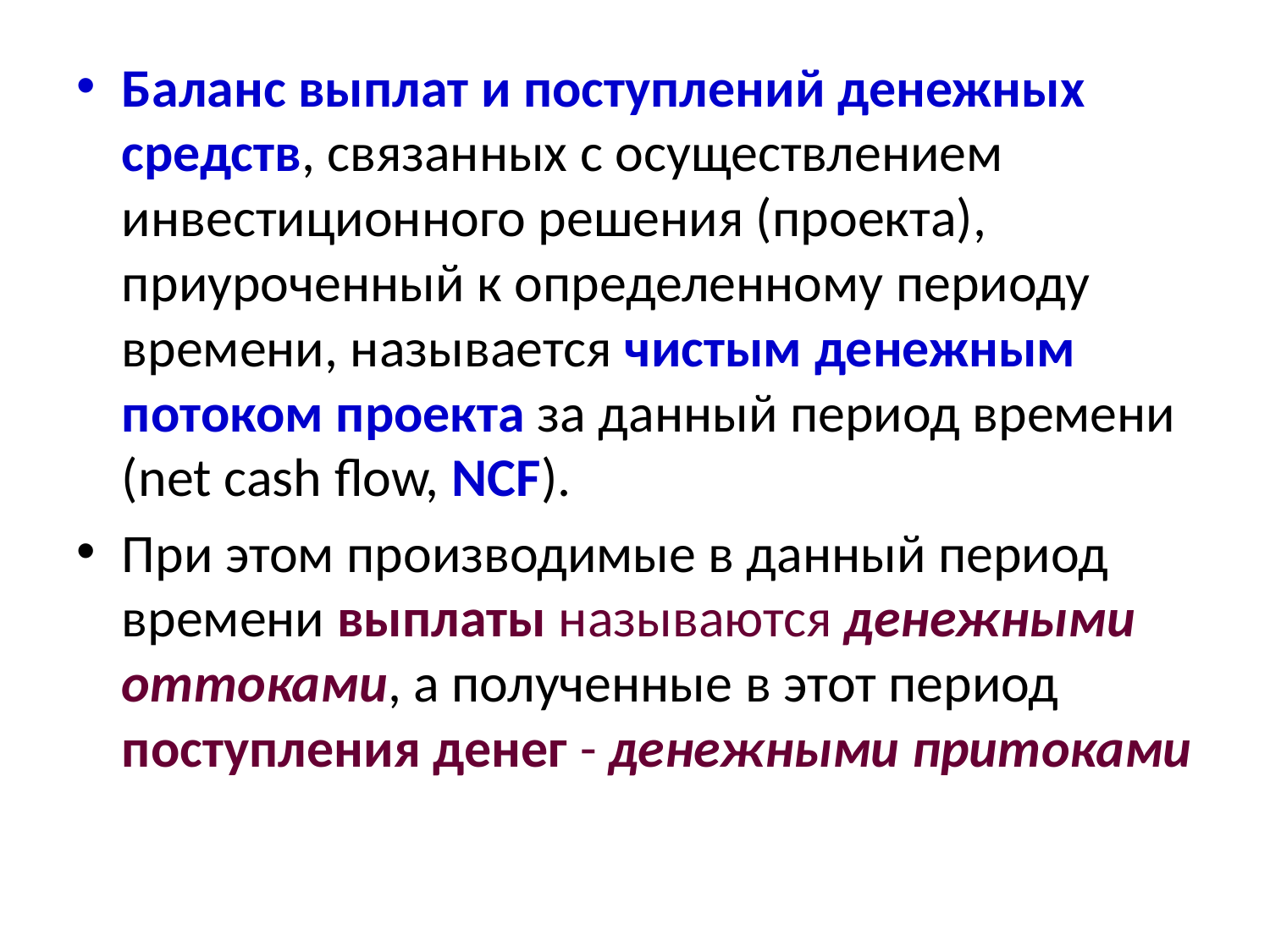

Баланс выплат и поступлений денежных средств, связанных с осуществлением инвестиционного решения (проекта), приуроченный к определенному периоду времени, называется чистым денежным потоком проекта за данный период времени (net cash flow, NCF).
При этом производимые в данный период времени выплаты называются денежными оттоками, а полученные в этот период поступления денег - денежными притоками